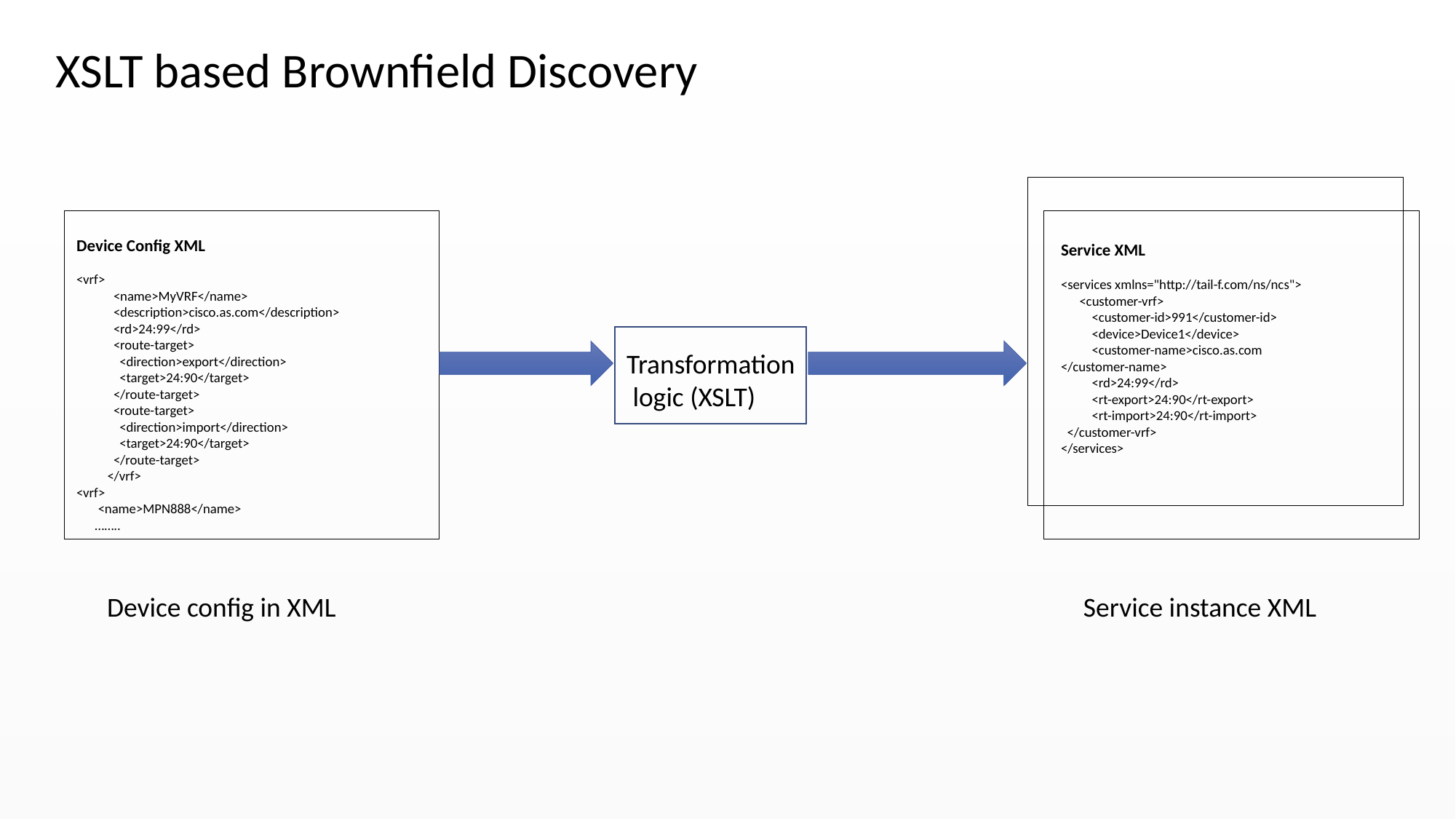

XSLT based Brownfield Discovery

Device Config XML

<vrf>
            <name>MyVRF</name>
            <description>cisco.as.com</description>
            <rd>24:99</rd>
            <route-target>
              <direction>export</direction>
              <target>24:90</target>
            </route-target>
            <route-target>
              <direction>import</direction>
              <target>24:90</target>
            </route-target>
          </vrf>
<vrf>
       <name>MPN888</name>
      ……..

Service XML

<services xmlns="http://tail-f.com/ns/ncs">
      <customer-vrf>
          <customer-id>991</customer-id>
          <device>Device1</device>
          <customer-name>cisco.as.com
</customer-name>
          <rd>24:99</rd>
          <rt-export>24:90</rt-export>
          <rt-import>24:90</rt-import>
  </customer-vrf>
</services>

Transformation
 logic (XSLT)

Device config in XML
Service instance XML